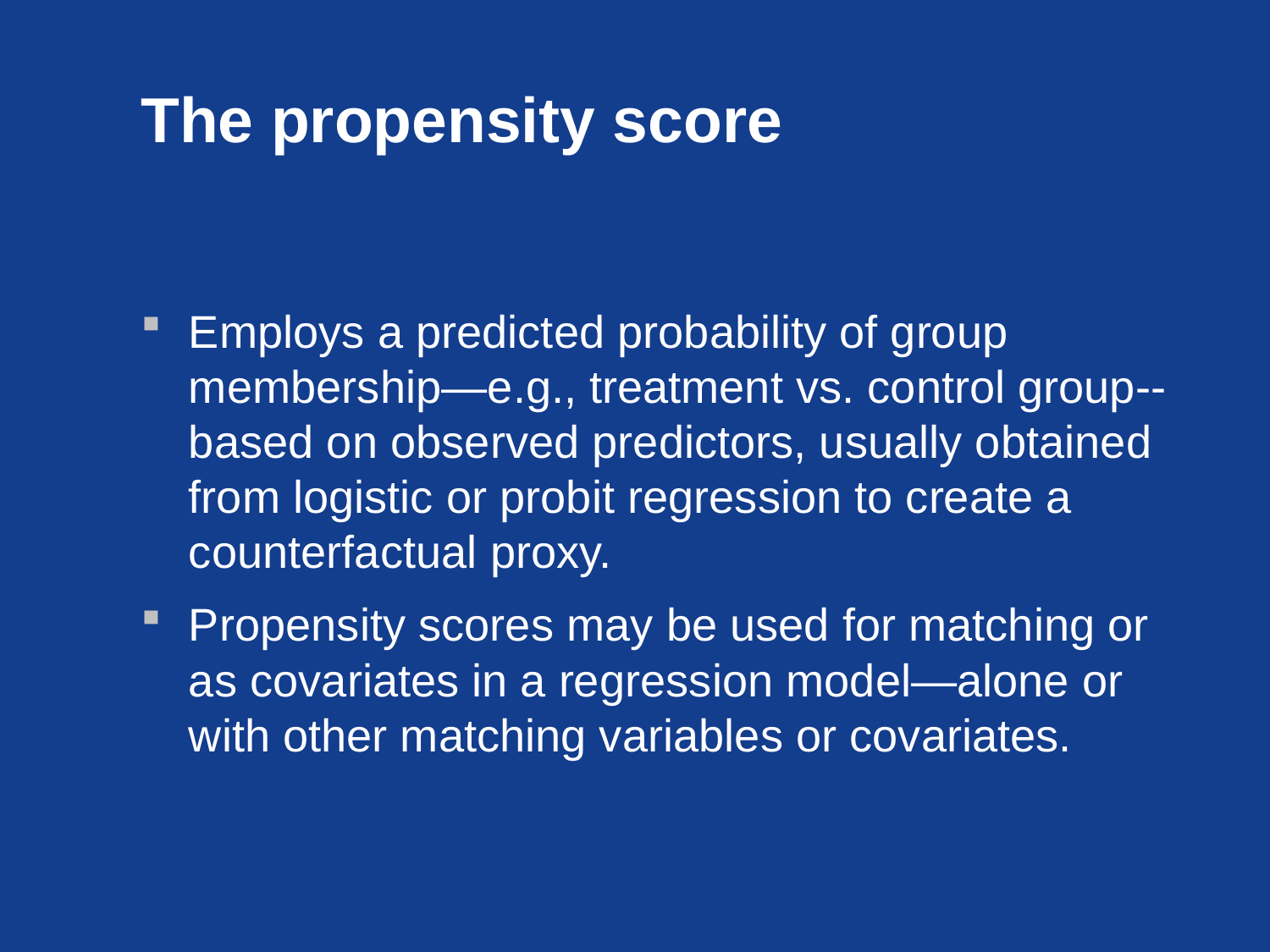

# The propensity score

Employs a predicted probability of group membership—e.g., treatment vs. control group--based on observed predictors, usually obtained from logistic or probit regression to create a counterfactual proxy.
Propensity scores may be used for matching or as covariates in a regression model—alone or with other matching variables or covariates.